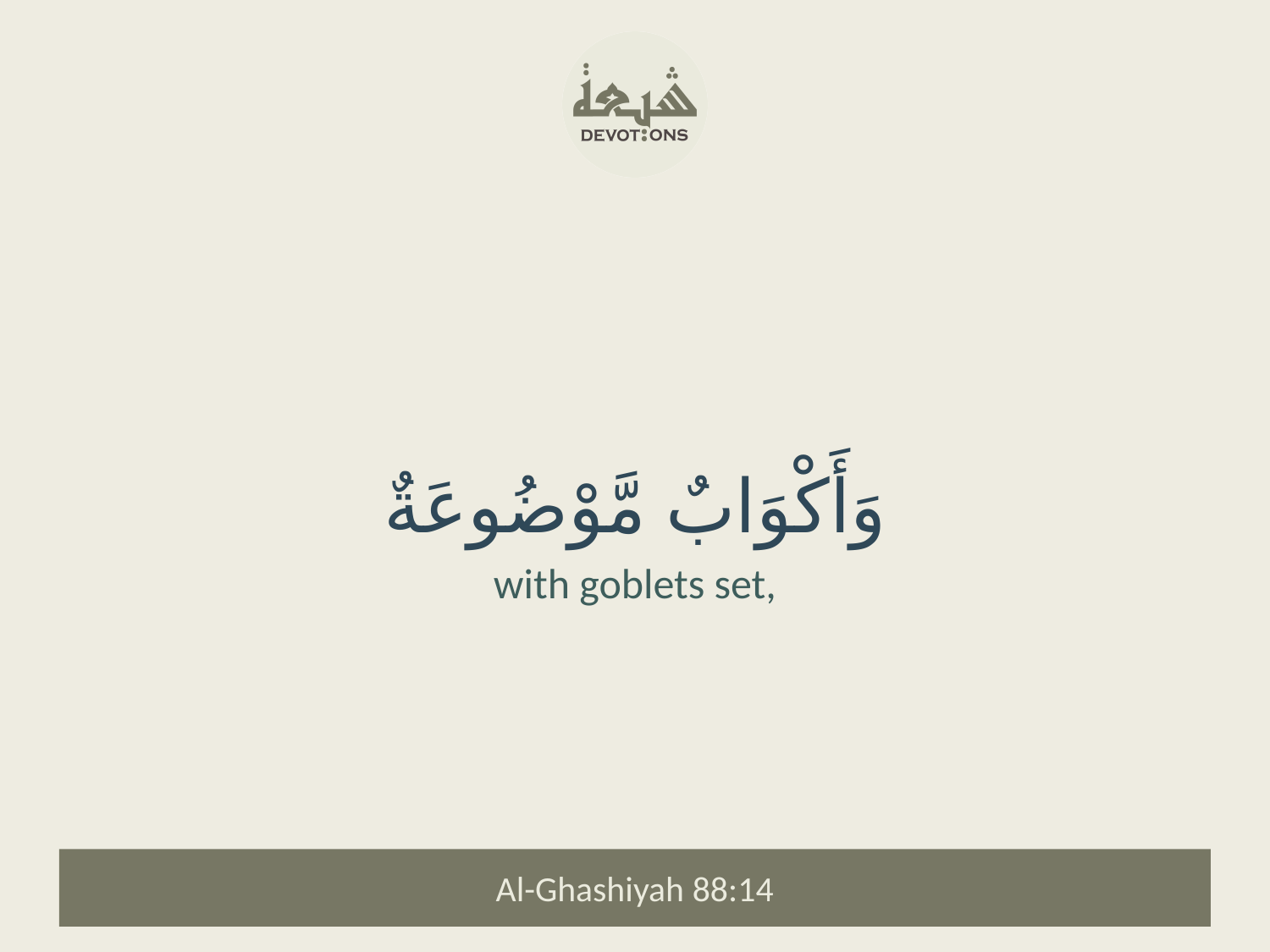

وَأَكْوَابٌ مَّوْضُوعَةٌ
with goblets set,
Al-Ghashiyah 88:14